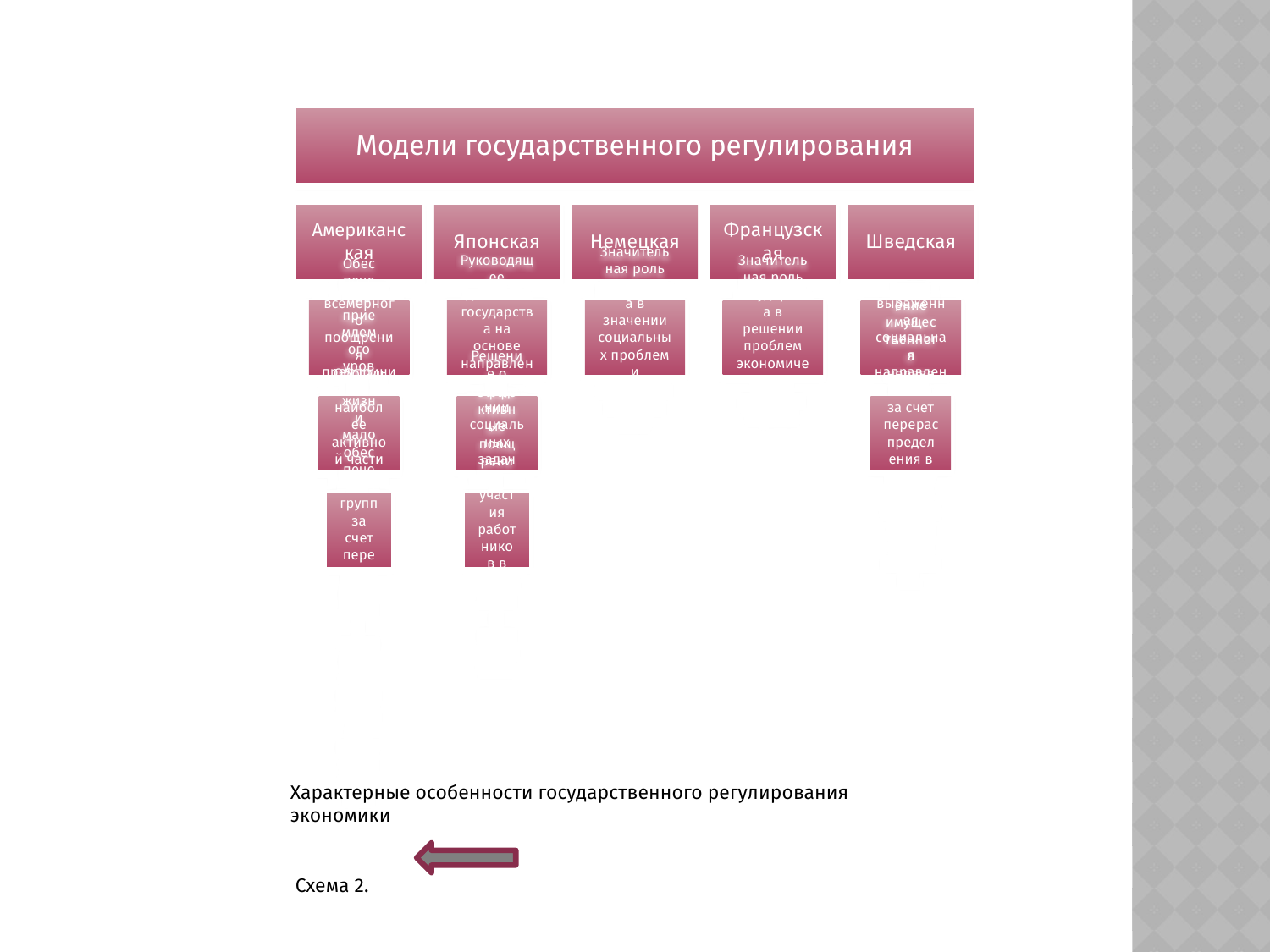

Модели государственного регулирования
Американская
Японская
Немецкая
Французская
Шведская

Характерные особенности государственного регулирования экономики

 Схема 2.